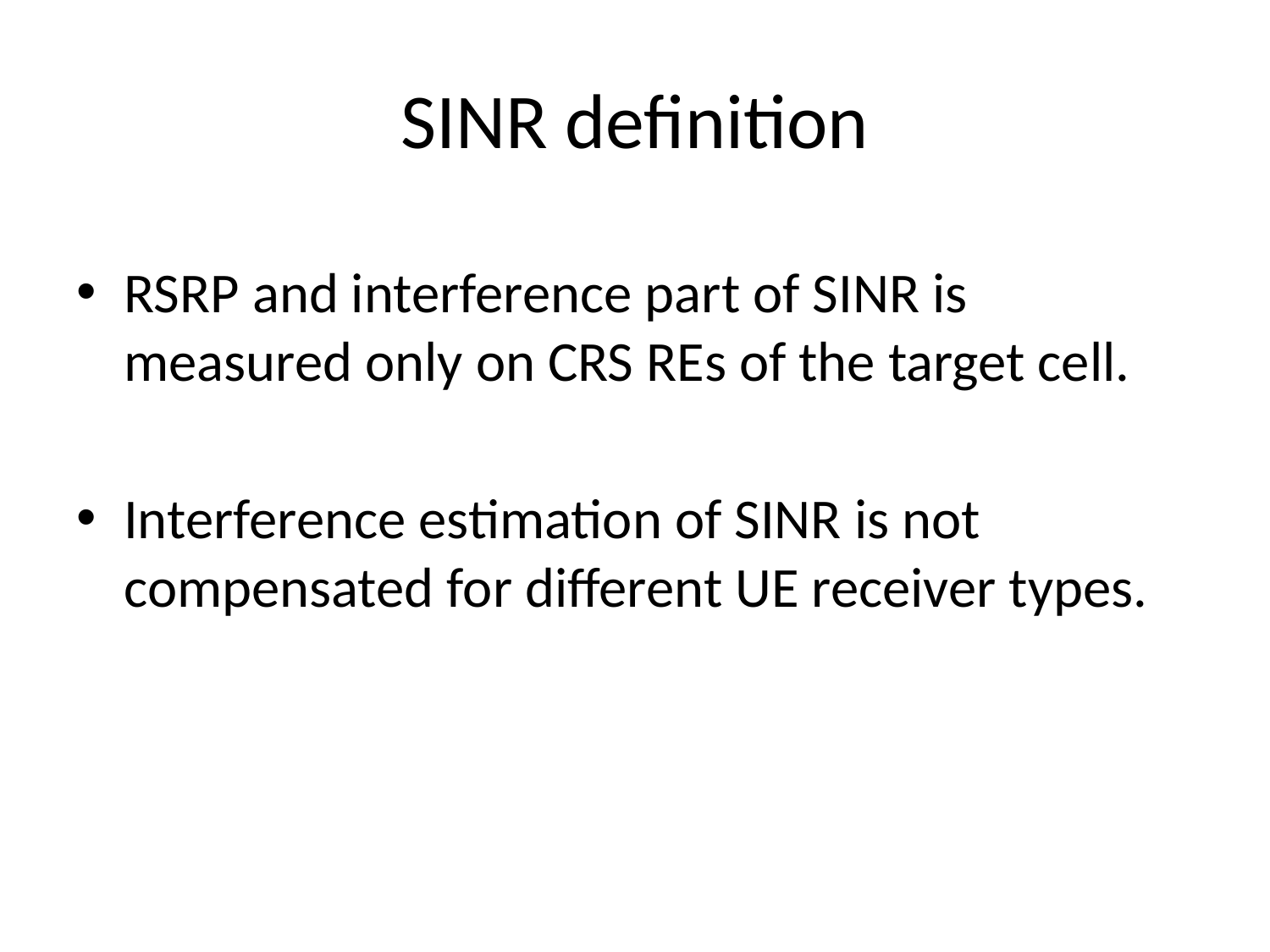

# SINR definition
RSRP and interference part of SINR is measured only on CRS REs of the target cell.

Interference estimation of SINR is not compensated for different UE receiver types.